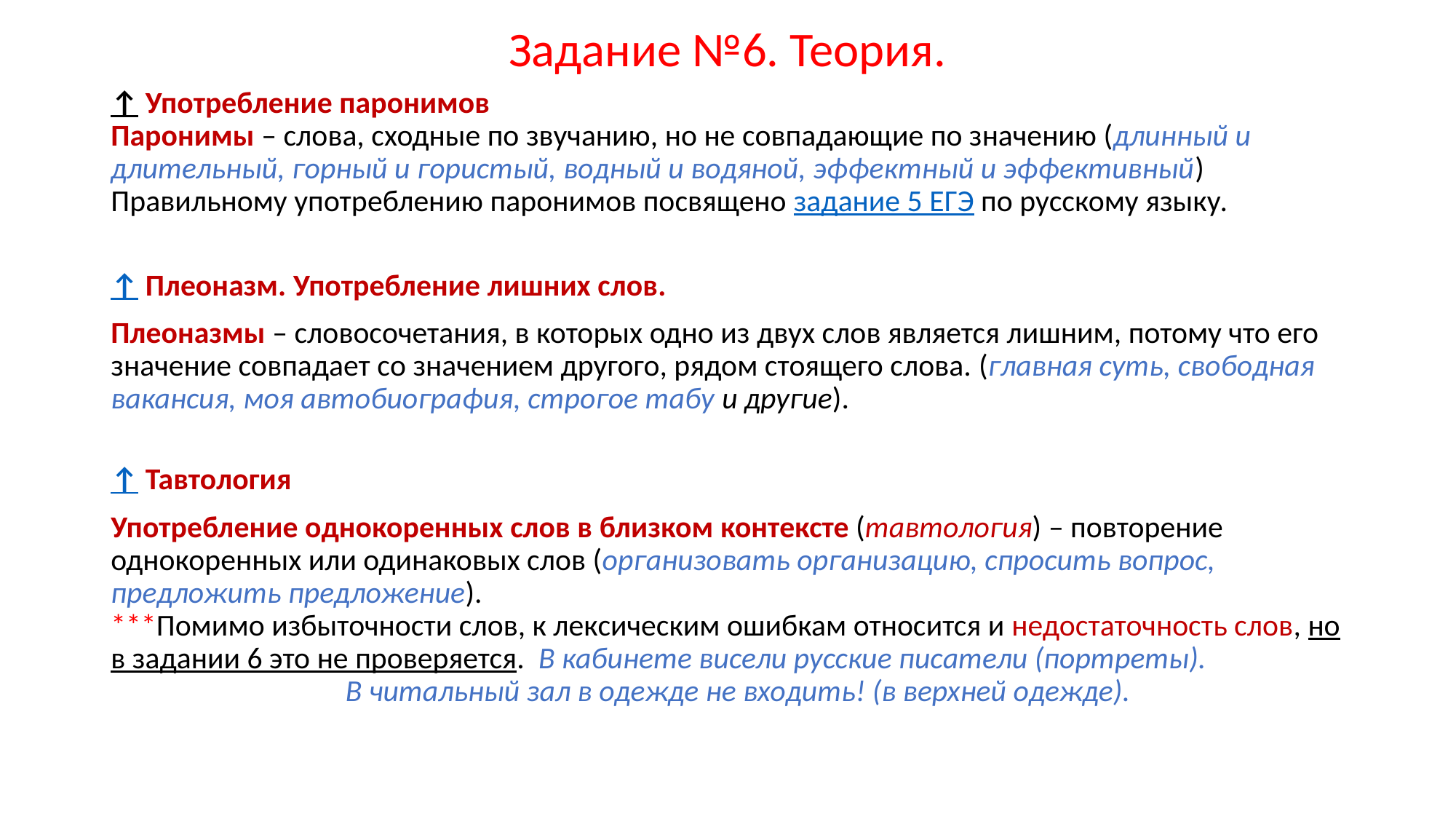

# Задание №6. Теория.
↑ Употребление паронимов
Паронимы – слова, сходные по звучанию, но не совпадающие по значению (длинный и длительный, горный и гористый, водный и водяной, эффектный и эффективный)
Правильному употреблению паронимов посвящено задание 5 ЕГЭ по русскому языку.
↑ Плеоназм. Употребление лишних слов.
Плеоназмы – словосочетания, в которых одно из двух слов является лишним, потому что его значение совпадает со значением другого, рядом стоящего слова. (главная суть, свободная вакансия, моя автобиография, строгое табу и другие).
↑ Тавтология
Употребление однокоренных слов в близком контексте (тавтология) – повторение однокоренных или одинаковых слов (организовать организацию, спросить вопрос, предложить предложение).
***Помимо избыточности слов, к лексическим ошибкам относится и недостаточность слов, но в задании 6 это не проверяется.  В кабинете висели русские писатели (портреты).
                                  В читальный зал в одежде не входить! (в верхней одежде).